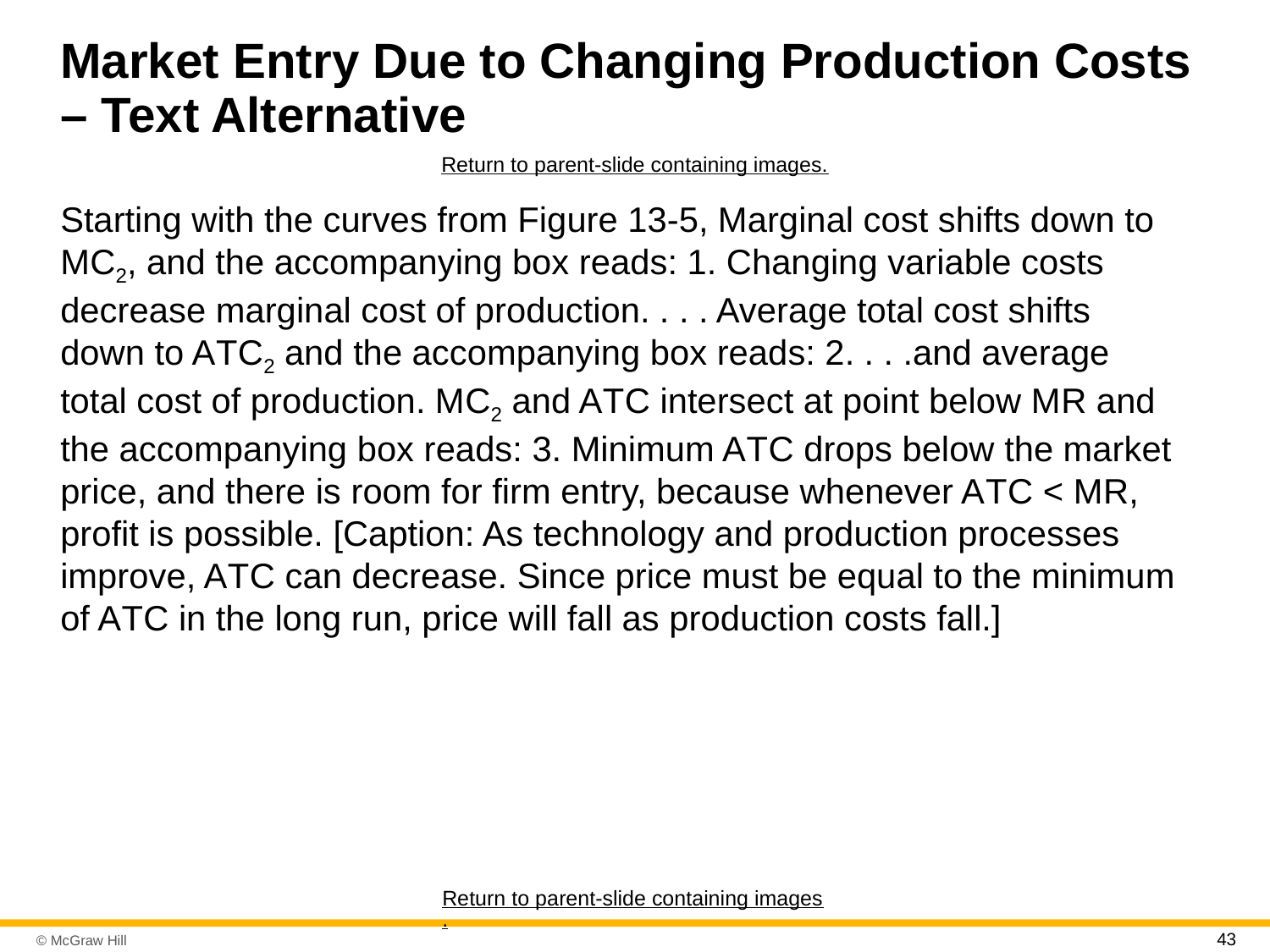

# Market Entry Due to Changing Production Costs – Text Alternative
Return to parent-slide containing images.
Starting with the curves from Figure 13-5, Marginal cost shifts down to M C2, and the accompanying box reads: 1. Changing variable costs decrease marginal cost of production. . . . Average total cost shifts down to A T C2 and the accompanying box reads: 2. . . .and average total cost of production. M C2 and A T C intersect at point below M R and the accompanying box reads: 3. Minimum A T C drops below the market price, and there is room for firm entry, because whenever A T C < M R, profit is possible. [Caption: As technology and production processes improve, A T C can decrease. Since price must be equal to the minimum of A T C in the long run, price will fall as production costs fall.]
Return to parent-slide containing images.